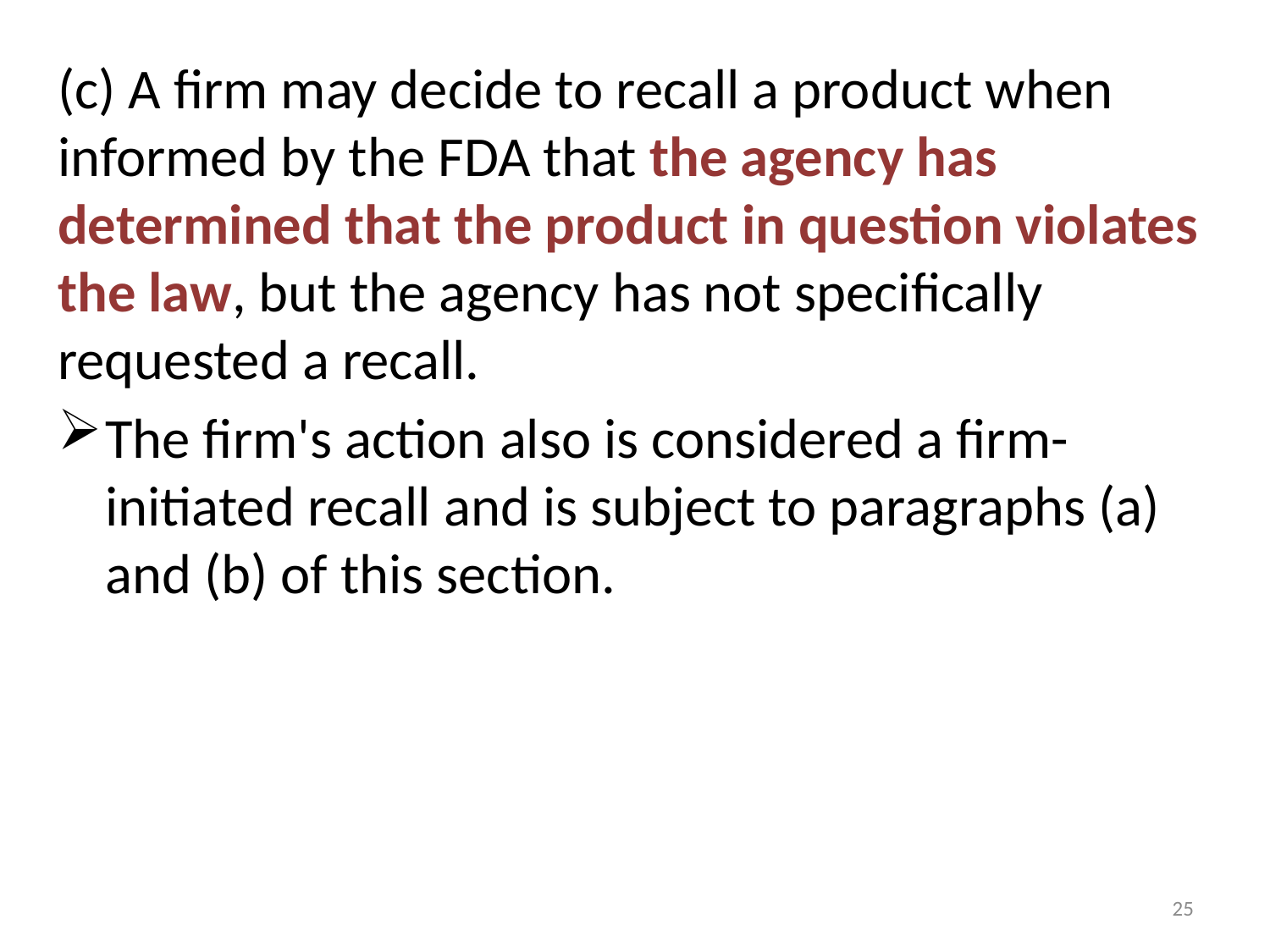

(c) A firm may decide to recall a product when informed by the FDA that the agency has determined that the product in question violates the law, but the agency has not specifically requested a recall.
The firm's action also is considered a firm-initiated recall and is subject to paragraphs (a) and (b) of this section.

25